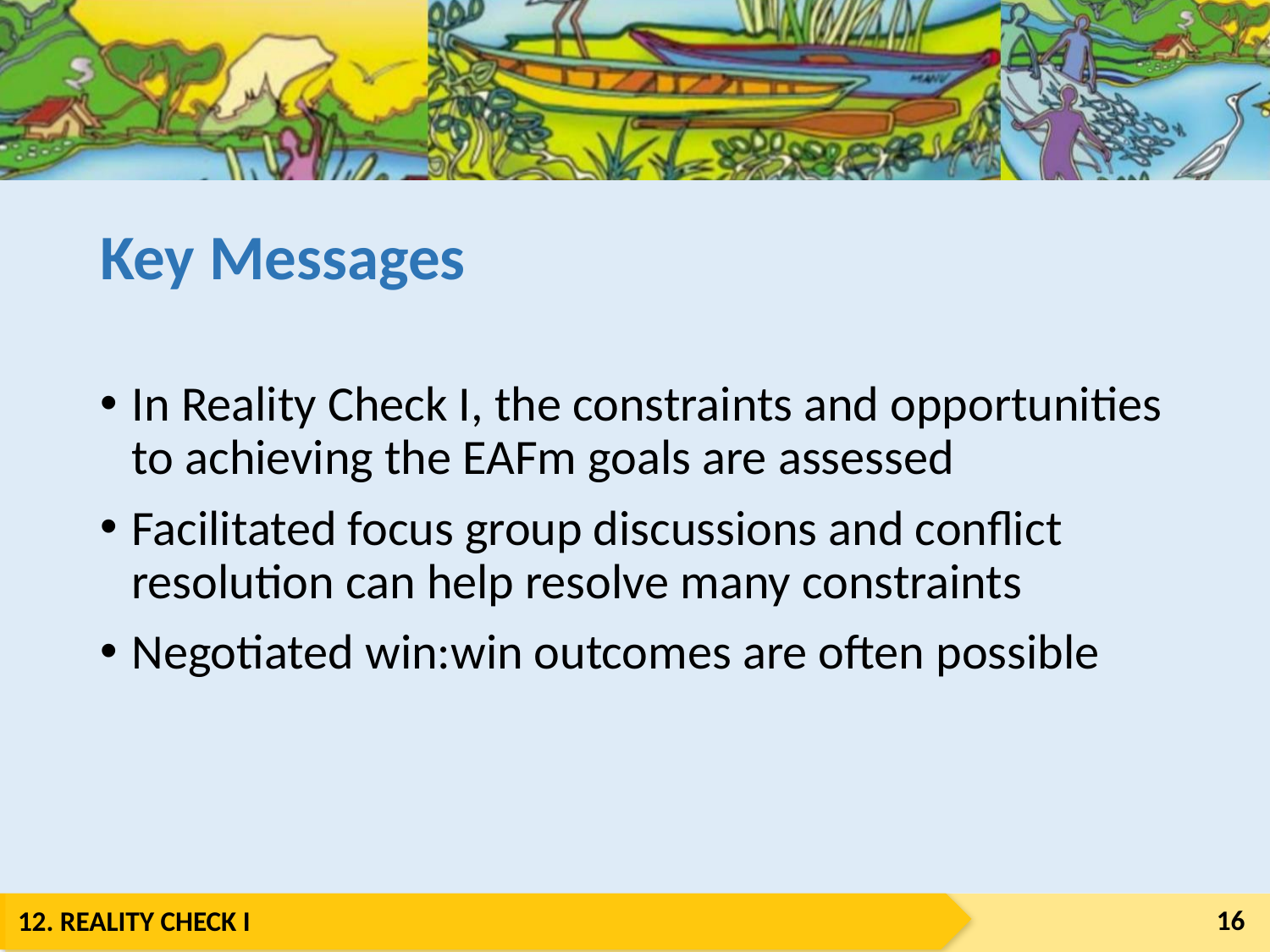

# Key Messages
In Reality Check I, the constraints and opportunities to achieving the EAFm goals are assessed
Facilitated focus group discussions and conflict resolution can help resolve many constraints
Negotiated win:win outcomes are often possible

16